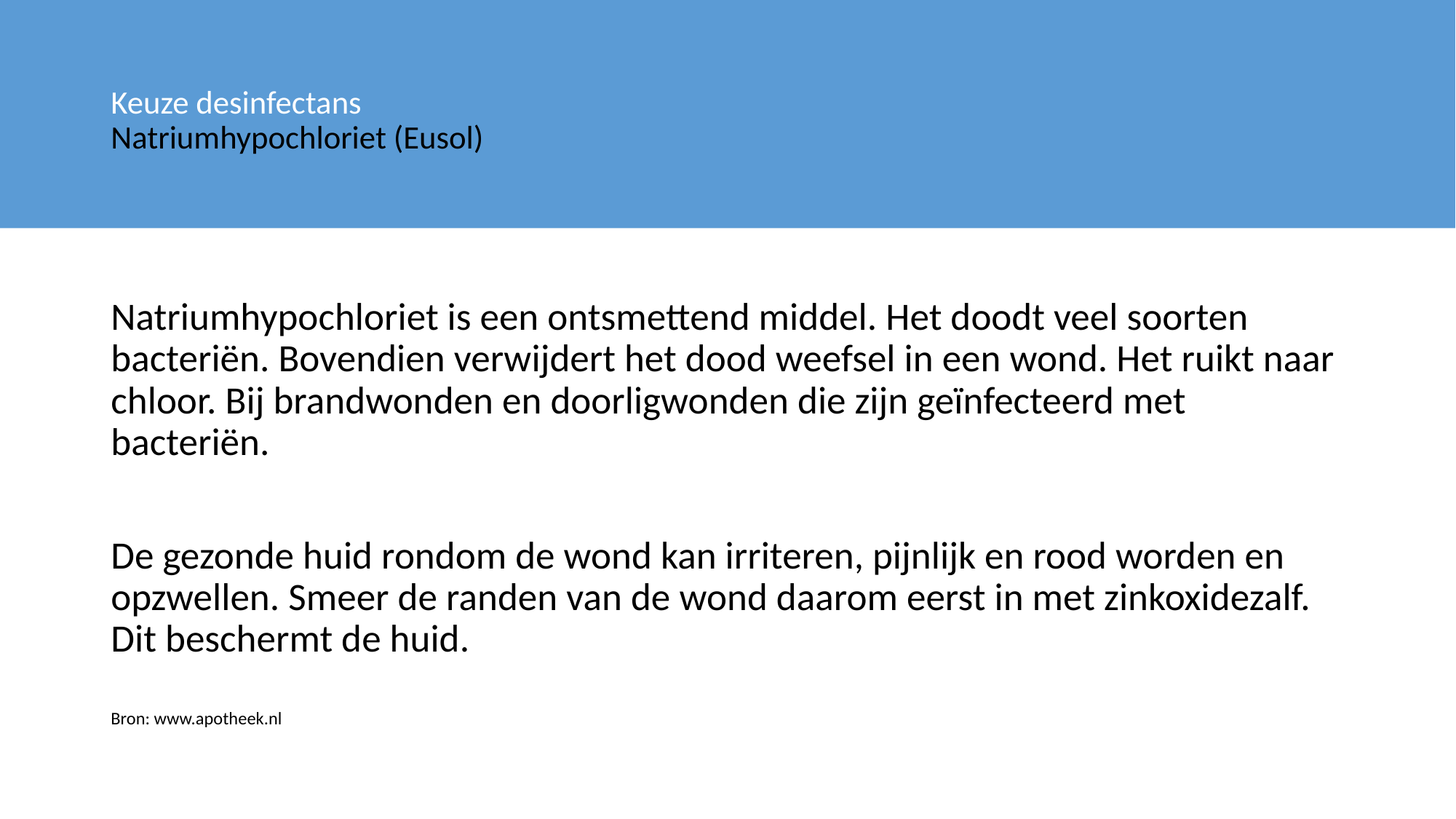

# Keuze desinfectans Natriumhypochloriet (Eusol)
Natriumhypochloriet is een ontsmettend middel. Het doodt veel soorten bacteriën. Bovendien verwijdert het dood weefsel in een wond. Het ruikt naar chloor. Bij brandwonden en doorligwonden die zijn geïnfecteerd met bacteriën.

De gezonde huid rondom de wond kan irriteren, pijnlijk en rood worden en opzwellen. Smeer de randen van de wond daarom eerst in met zinkoxidezalf. Dit beschermt de huid.

Bron: www.apotheek.nl